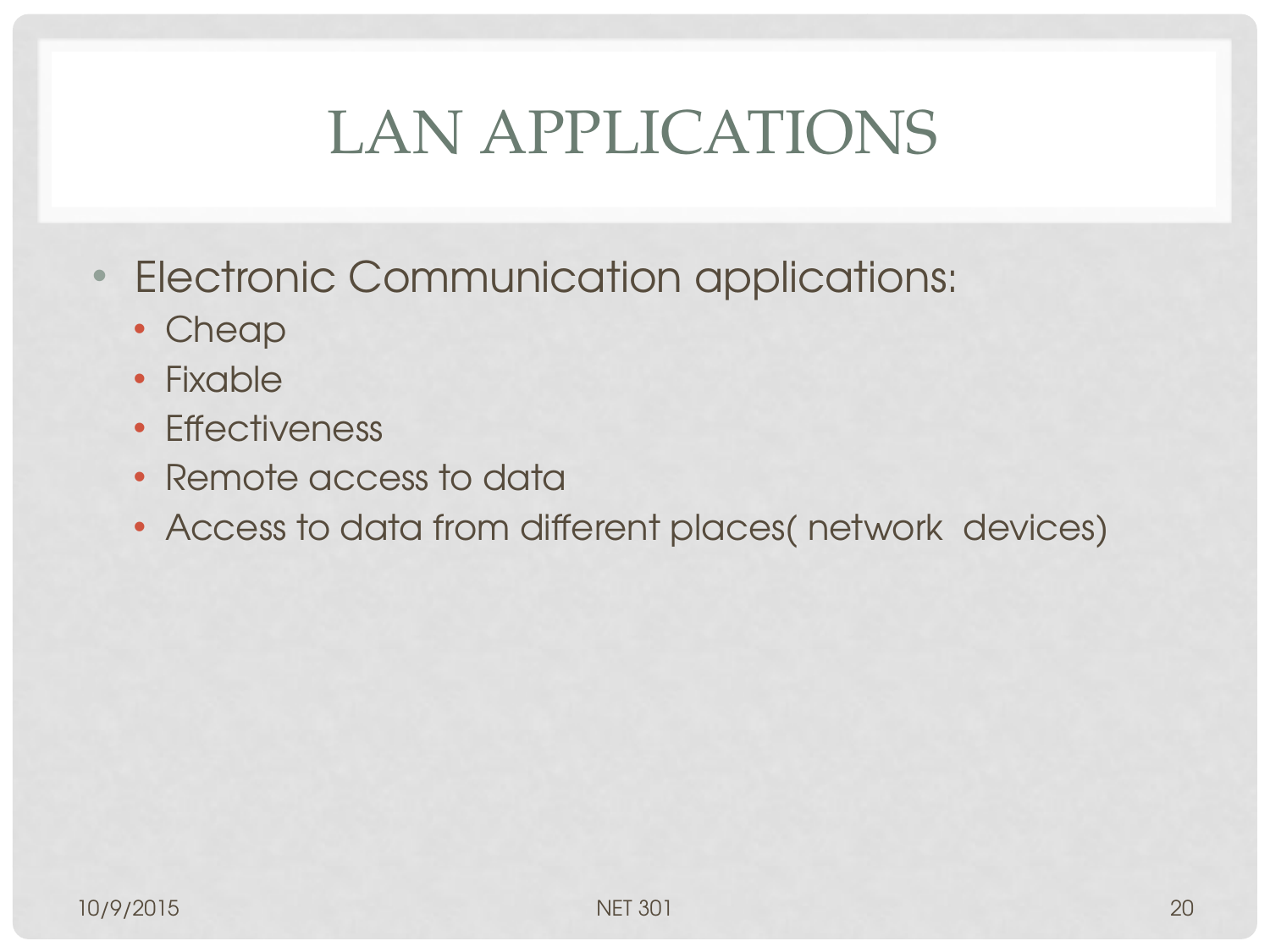

# LAN applications
 Electronic Communication applications:
Cheap
Fixable
Effectiveness
Remote access to data
Access to data from different places( network  devices)

10/9/2015
NET 301
20